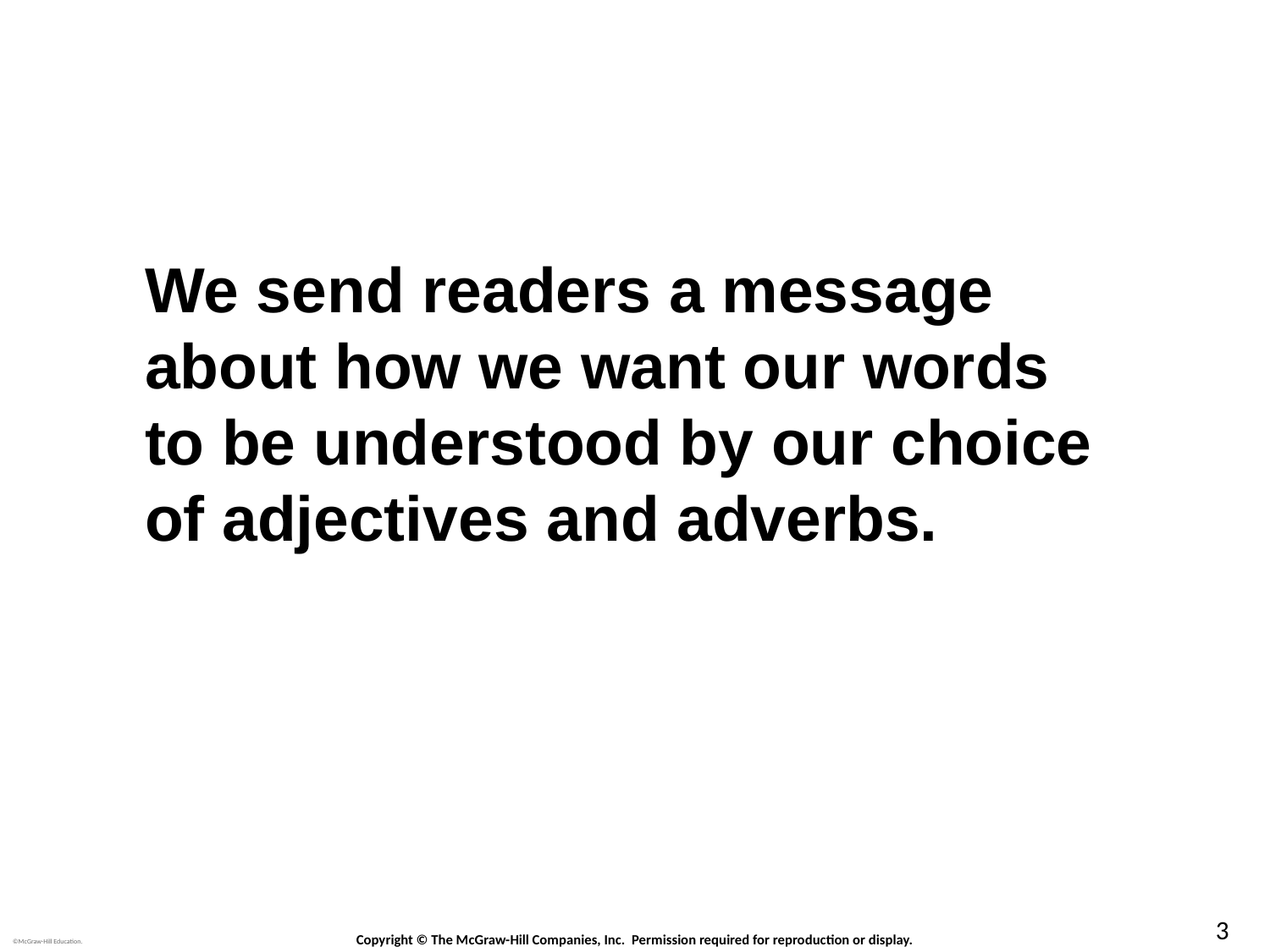

# We send readers a message about how we want our words to be understood by our choice of adjectives and adverbs.